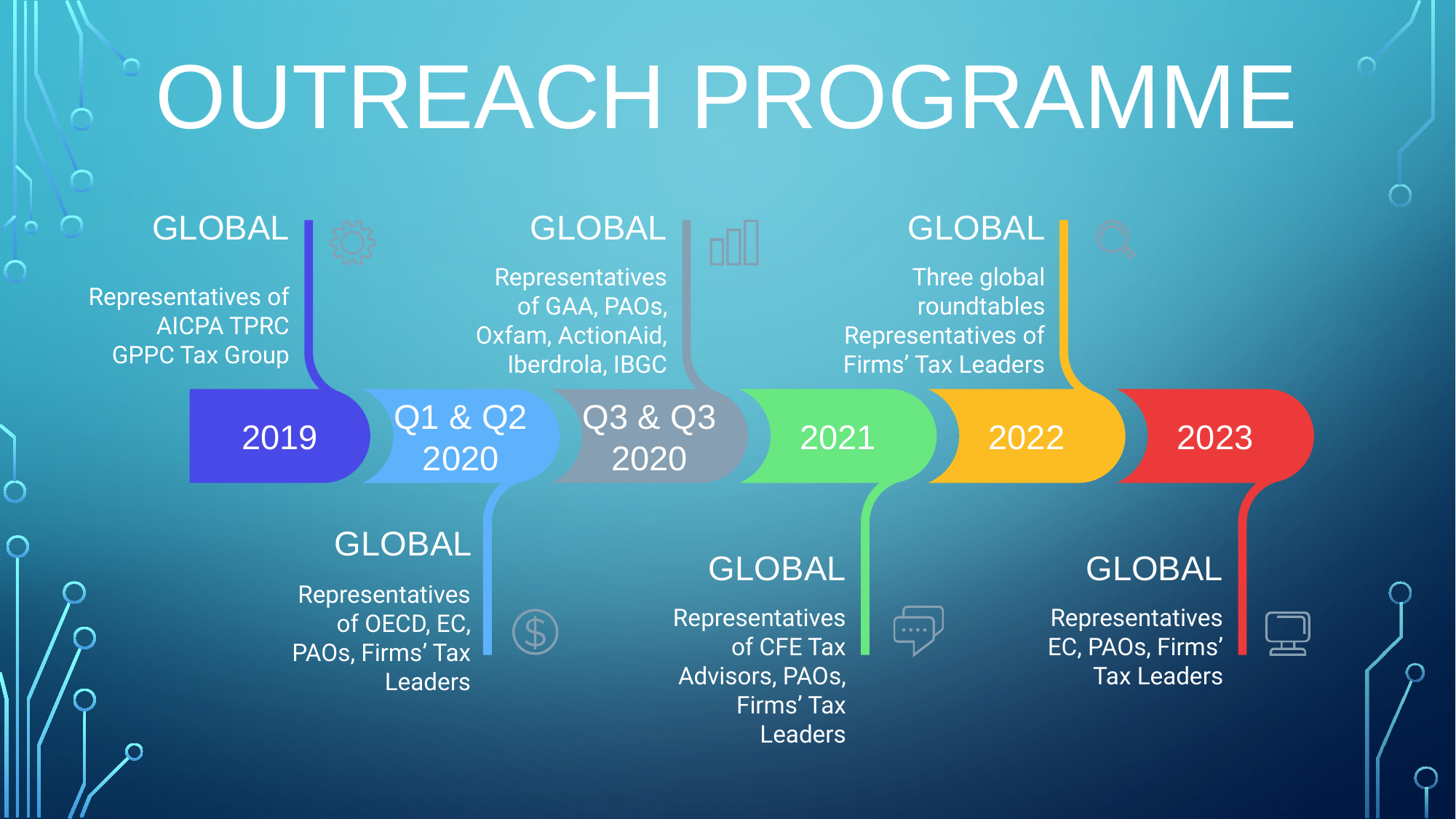

# OUTREACH PROGRAMME
GLOBAL

Representatives of AICPA TPRC
GPPC Tax Group
2019
GLOBAL

Representatives of GAA, PAOs, Oxfam, ActionAid, Iberdrola, IBGC
Q3 & Q3 2020
GLOBAL

Three global roundtables
Representatives of Firms’ Tax Leaders

2022
Q1 & Q2 2020

GLOBAL
Representatives of OECD, EC, PAOs, Firms’ Tax Leaders

2021

GLOBAL
Representatives of CFE Tax Advisors, PAOs, Firms’ Tax Leaders

2023

GLOBAL
Representatives EC, PAOs, Firms’ Tax Leaders